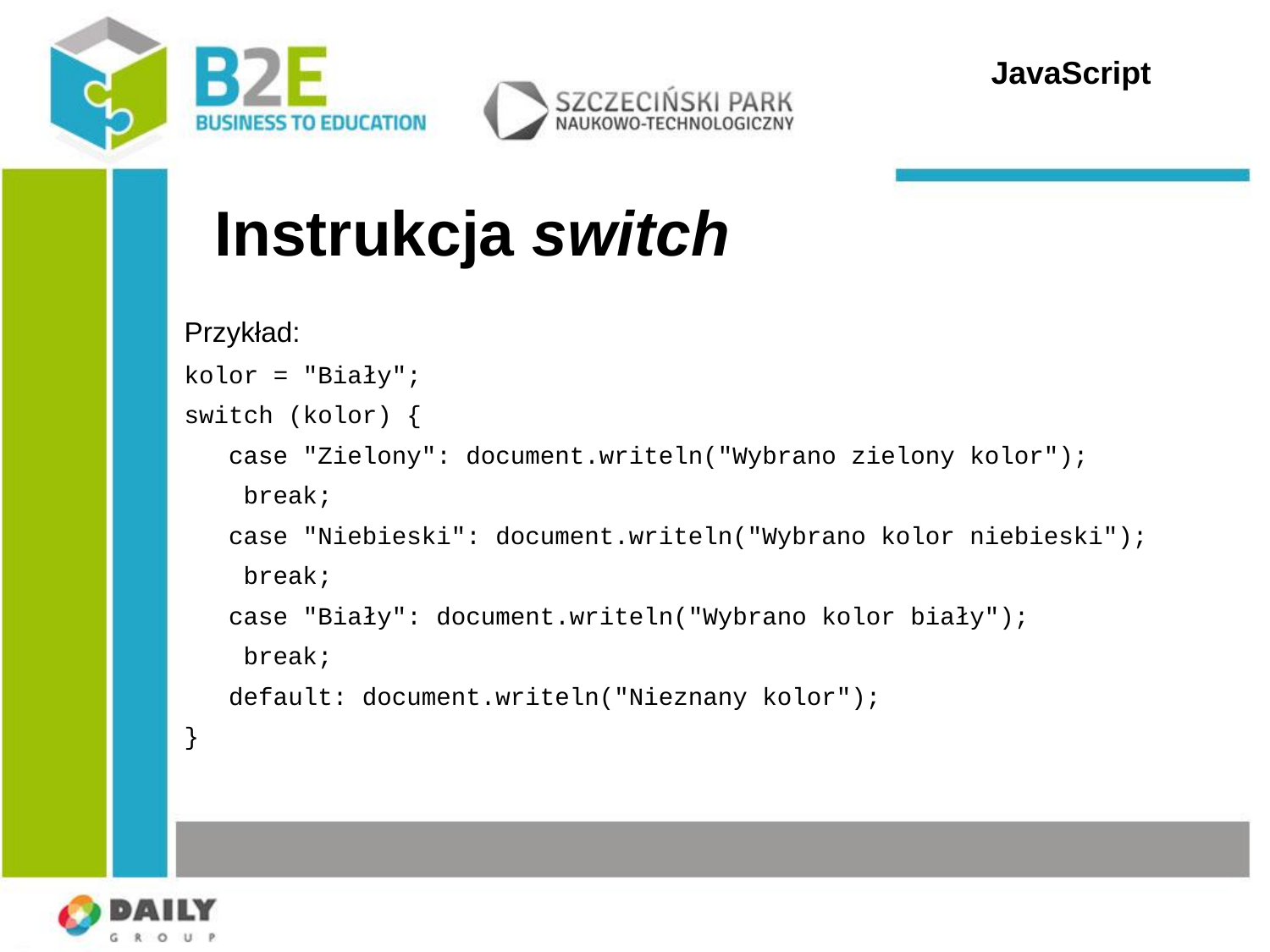

JavaScript
# Instrukcja switch
Przykład:
kolor = "Biały";
switch (kolor) {
   case "Zielony": document.writeln("Wybrano zielony kolor");
    break;
   case "Niebieski": document.writeln("Wybrano kolor niebieski");
    break;
   case "Biały": document.writeln("Wybrano kolor biały");
    break;
   default: document.writeln("Nieznany kolor");
}